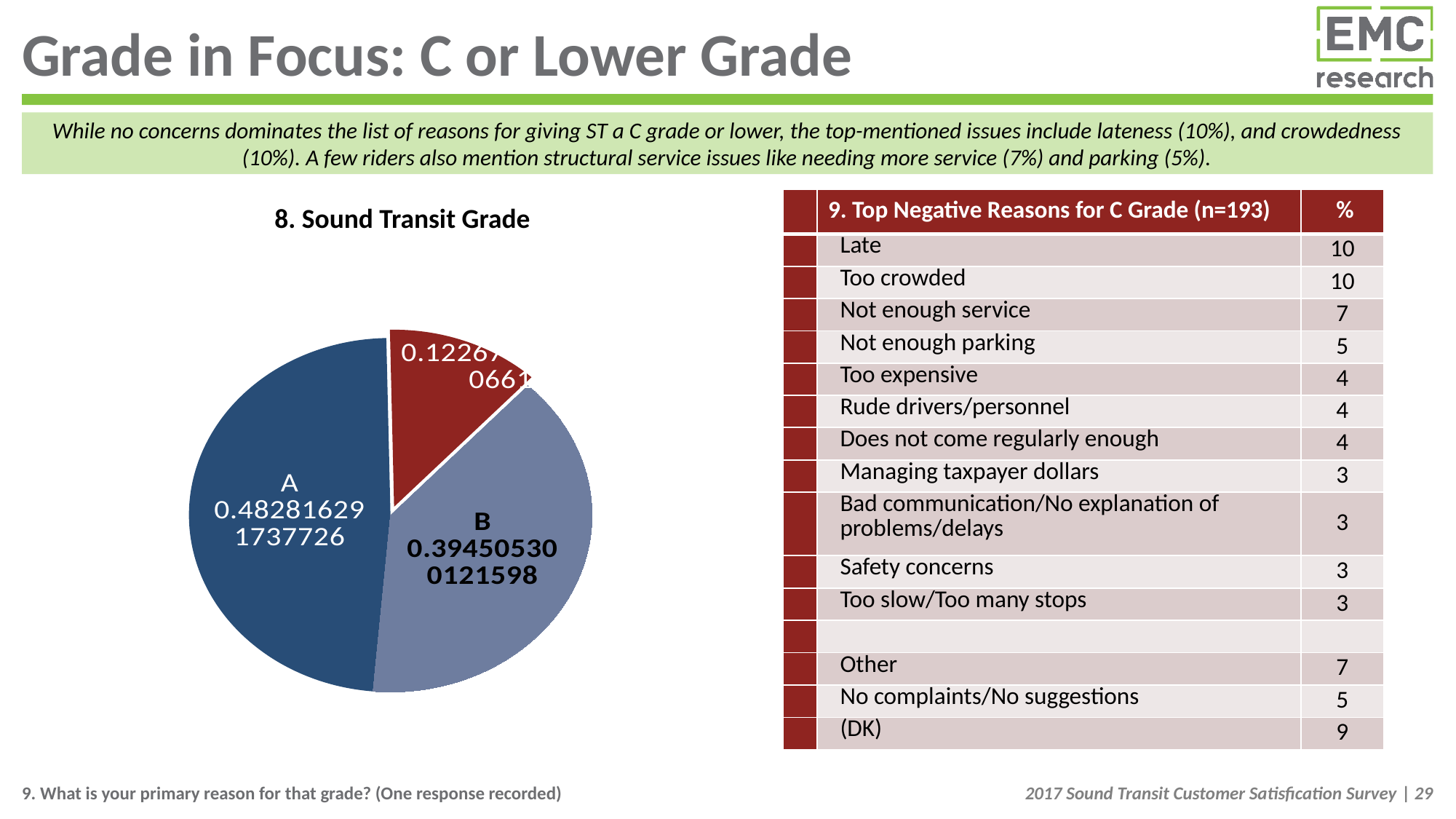

# Grade in Focus: C or Lower Grade
While no concerns dominates the list of reasons for giving ST a C grade or lower, the top-mentioned issues include lateness (10%), and crowdedness (10%). A few riders also mention structural service issues like needing more service (7%) and parking (5%).
|  | 9. Top Negative Reasons for C Grade (n=193) | % |
| --- | --- | --- |
|  | Late | 10 |
|  | Too crowded | 10 |
|  | Not enough service | 7 |
|  | Not enough parking | 5 |
|  | Too expensive | 4 |
|  | Rude drivers/personnel | 4 |
|  | Does not come regularly enough | 4 |
|  | Managing taxpayer dollars | 3 |
|  | Bad communication/No explanation of problems/delays | 3 |
|  | Safety concerns | 3 |
|  | Too slow/Too many stops | 3 |
|  |  |  |
|  | Other | 7 |
|  | No complaints/No suggestions | 5 |
|  | (DK) | 9 |
8. Sound Transit Grade

### Chart

| Category | Overall |
|---|---|
| A | 0.48281629173772617 |
|   | None |
| C or lower | 0.12267840814066139 |
|    | None |
| B | 0.394505300121598 |
9. What is your primary reason for that grade? (One response recorded)